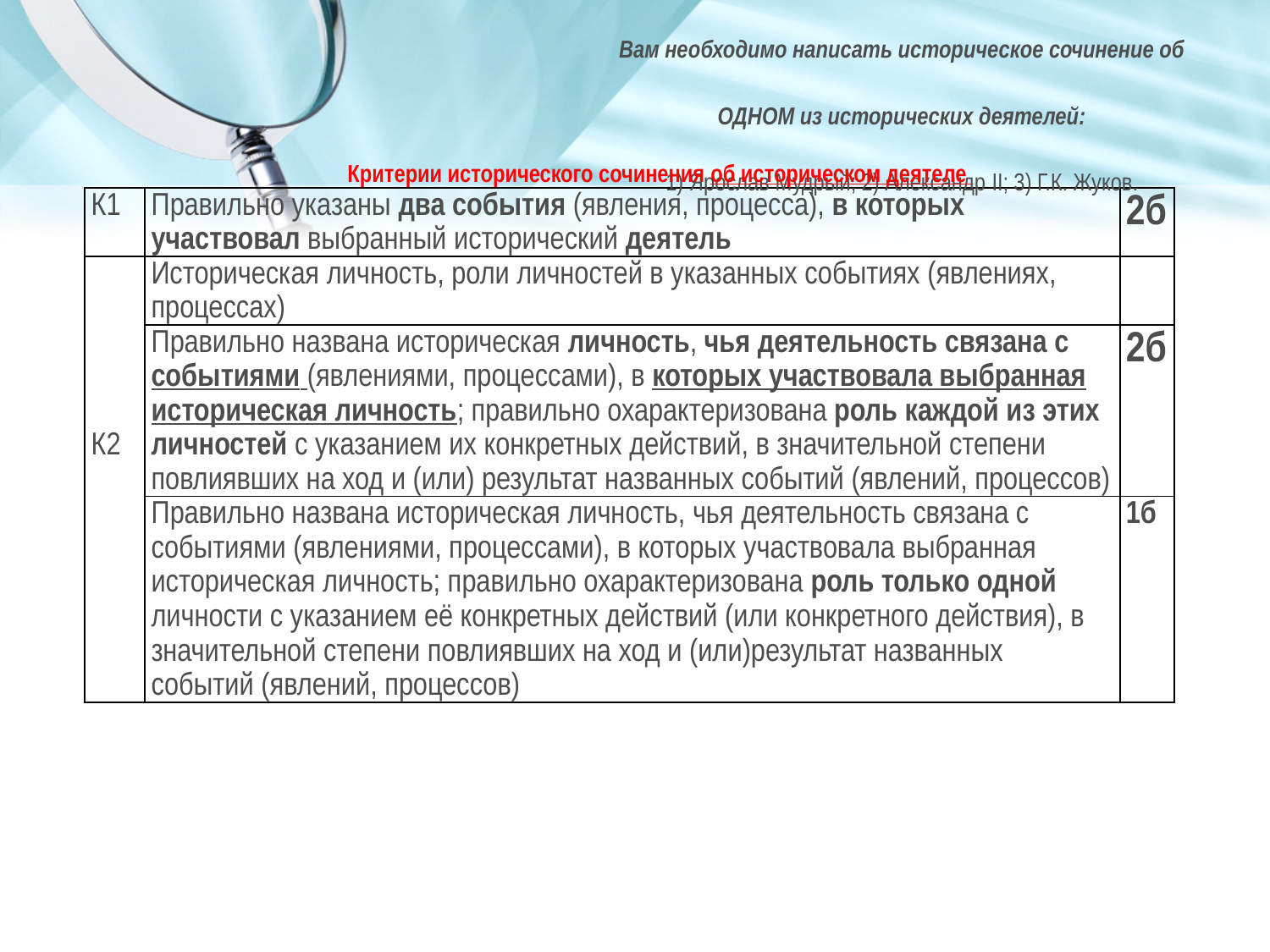

Вам необходимо написать историческое сочинение об ОДНОМ из исторических деятелей:
1) Ярослав Мудрый; 2) Александр II; 3) Г.К. Жуков.
Критерии исторического сочинения об историческом деятеле
| К1 | Правильно указаны два события (явления, процесса), в которых участвовал выбранный исторический деятель | 2б |
| --- | --- | --- |
| К2 | Историческая личность, роли личностей в указанных событиях (явлениях, процессах) |  |
|  | Правильно названа историческая личность, чья деятельность связана с событиями (явлениями, процессами), в которых участвовала выбранная историческая личность; правильно охарактеризована роль каждой из этих личностей с указанием их конкретных действий, в значительной степени повлиявших на ход и (или) результат названных событий (явлений, процессов) | 2б |
|  | Правильно названа историческая личность, чья деятельность связана с событиями (явлениями, процессами), в которых участвовала выбранная историческая личность; правильно охарактеризована роль только одной личности с указанием её конкретных действий (или конкретного действия), в значительной степени повлиявших на ход и (или)результат названных событий (явлений, процессов) | 1б |